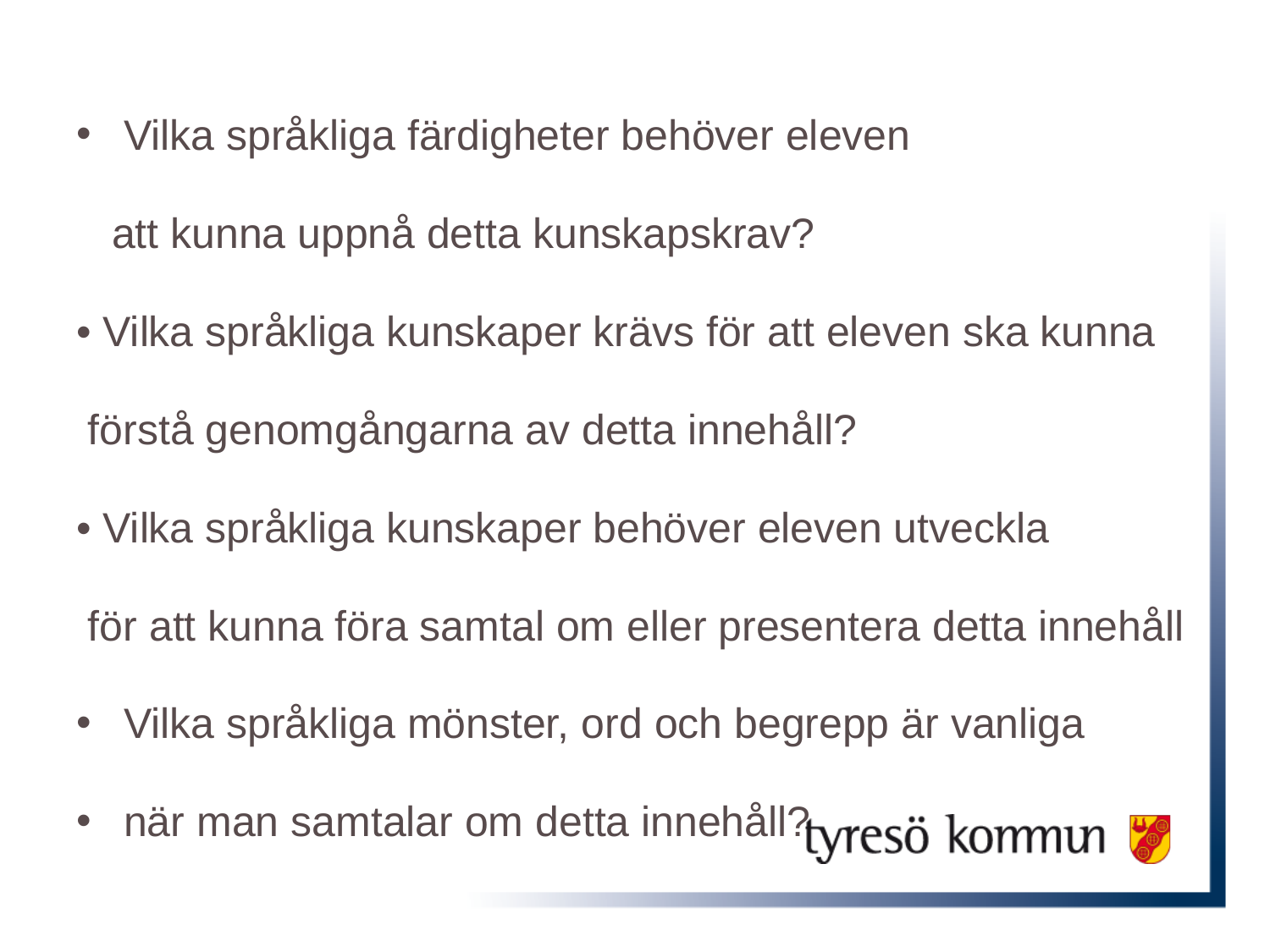

Vilka språkliga färdigheter behöver eleven
   att kunna uppnå detta kunskapskrav?
• Vilka språkliga kunskaper krävs för att eleven ska kunna
 förstå genomgångarna av detta innehåll?
• Vilka språkliga kunskaper behöver eleven utveckla
 för att kunna föra samtal om eller presentera detta innehåll
Vilka språkliga mönster, ord och begrepp är vanliga
när man samtalar om detta innehåll?